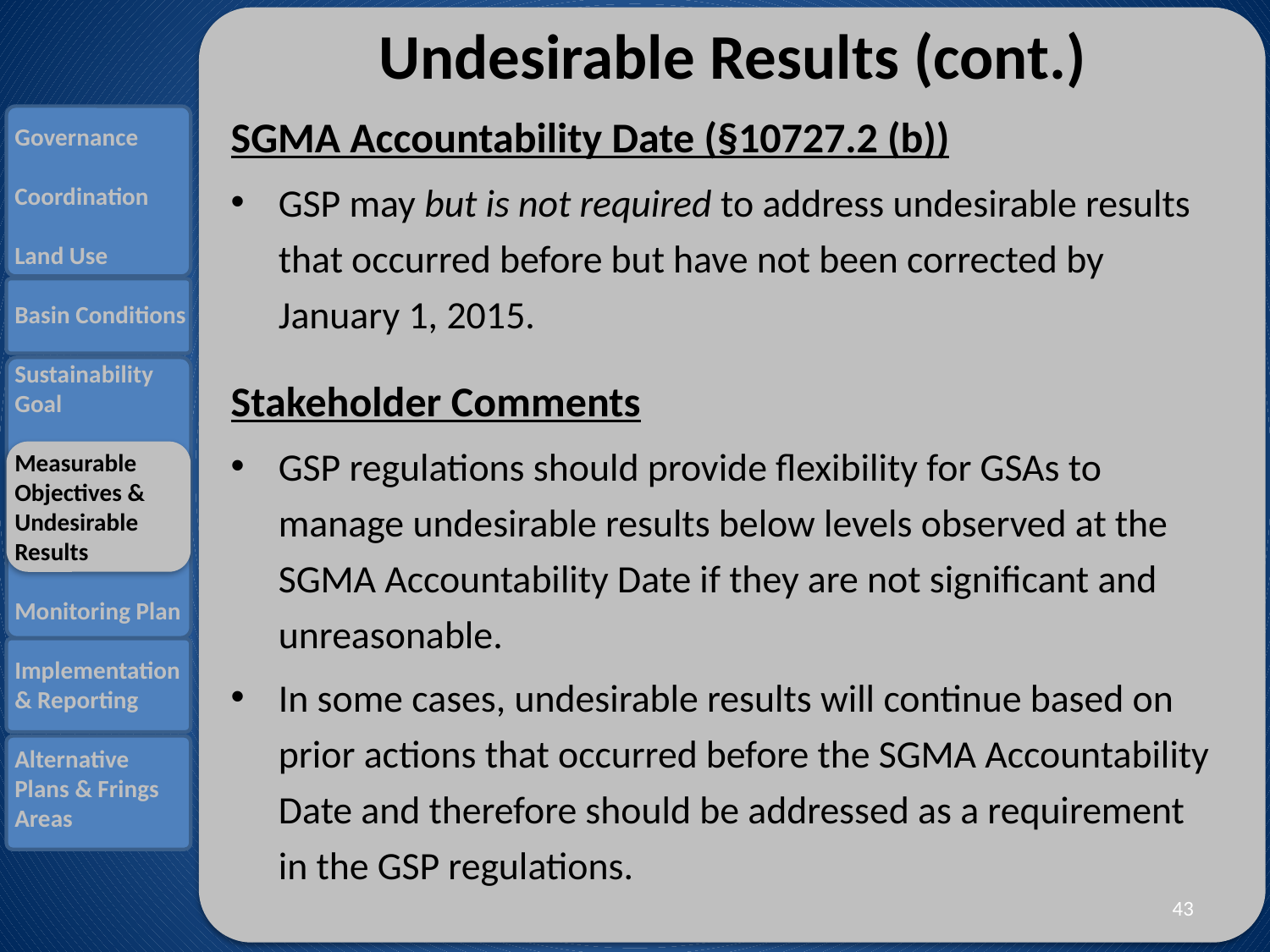

# Undesirable Results (cont.)

SGMA Accountability Date (§10727.2 (b))
GSP may but is not required to address undesirable results that occurred before but have not been corrected by January 1, 2015.

Stakeholder Comments
GSP regulations should provide flexibility for GSAs to manage undesirable results below levels observed at the SGMA Accountability Date if they are not significant and unreasonable.
In some cases, undesirable results will continue based on prior actions that occurred before the SGMA Accountability Date and therefore should be addressed as a requirement in the GSP regulations.

Governance

Coordination

Land Use

Basin Conditions

Sustainability Goal

Measurable Objectives & Undesirable Results

Monitoring Plan

Implementation & Reporting

Alternative  Plans & Frings Areas

43